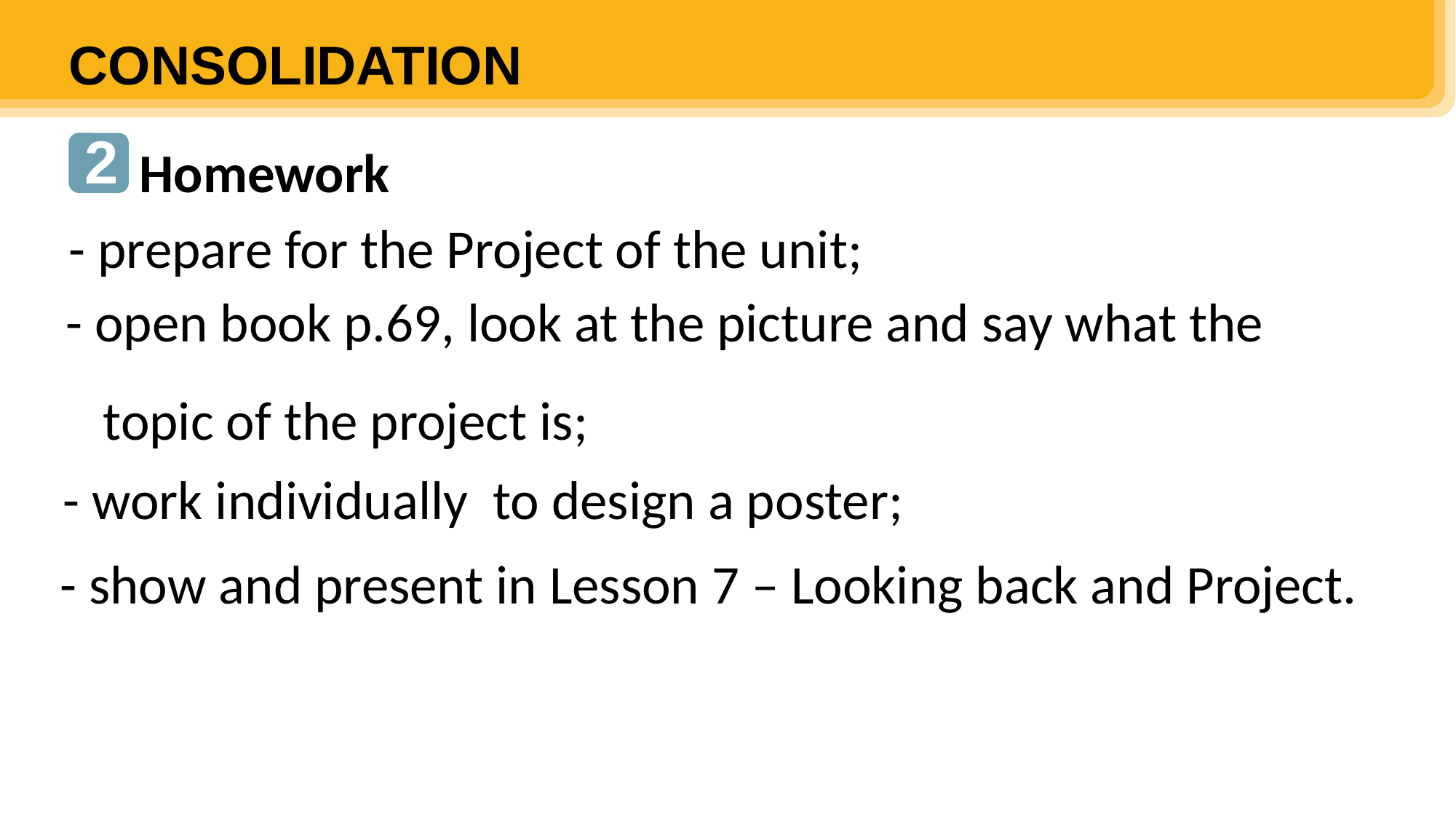

CONSOLIDATION
2

Homework
- prepare for the Project of the unit;
- open book p.69, look at the picture and say what the
   topic of the project is;
- work individually  to design a poster;
- show and present in Lesson 7 – Looking back and Project.